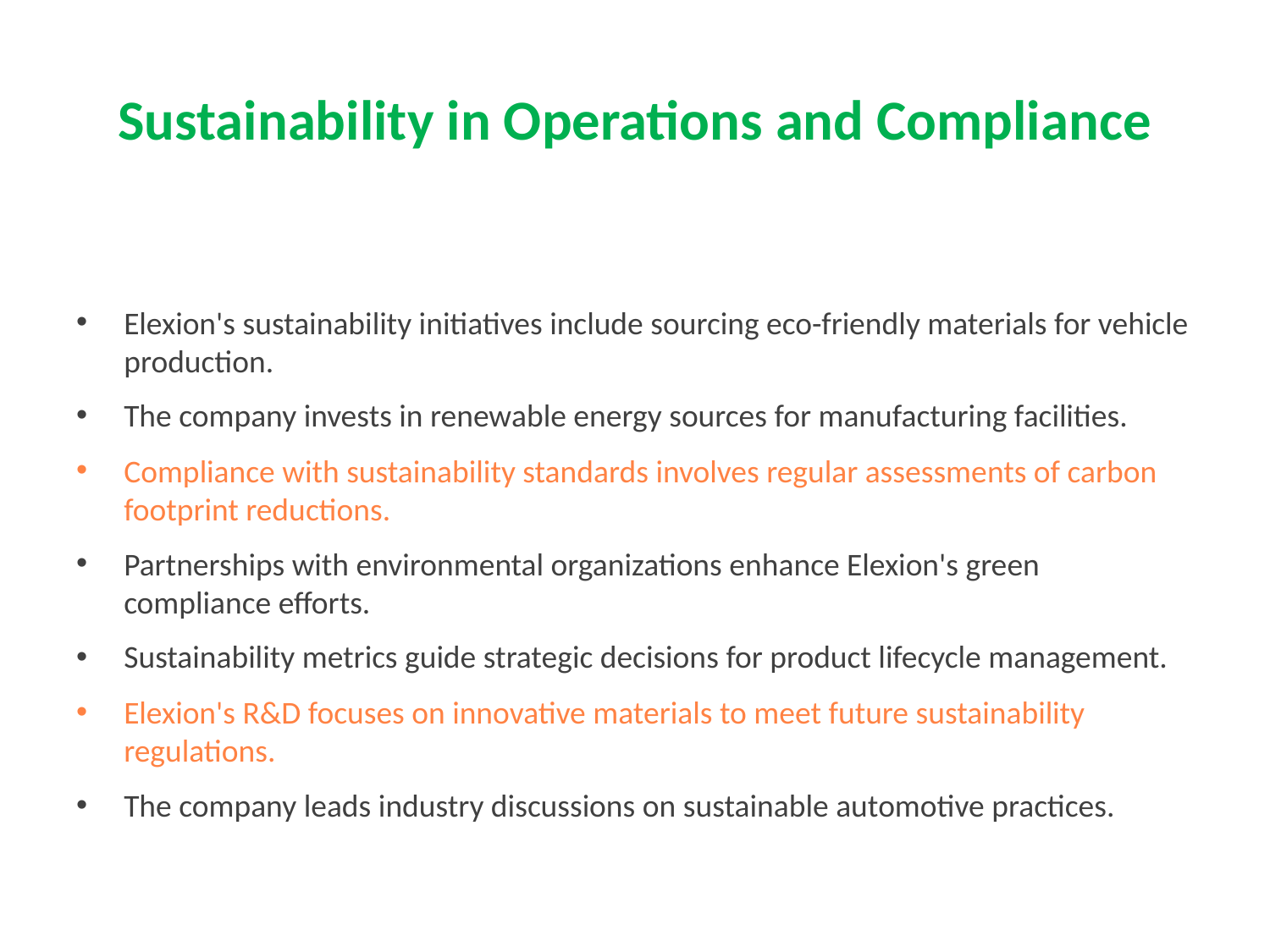

# Sustainability in Operations and Compliance

Elexion's sustainability initiatives include sourcing eco-friendly materials for vehicle production.
The company invests in renewable energy sources for manufacturing facilities.
Compliance with sustainability standards involves regular assessments of carbon footprint reductions.
Partnerships with environmental organizations enhance Elexion's green compliance efforts.
Sustainability metrics guide strategic decisions for product lifecycle management.
Elexion's R&D focuses on innovative materials to meet future sustainability regulations.
The company leads industry discussions on sustainable automotive practices.